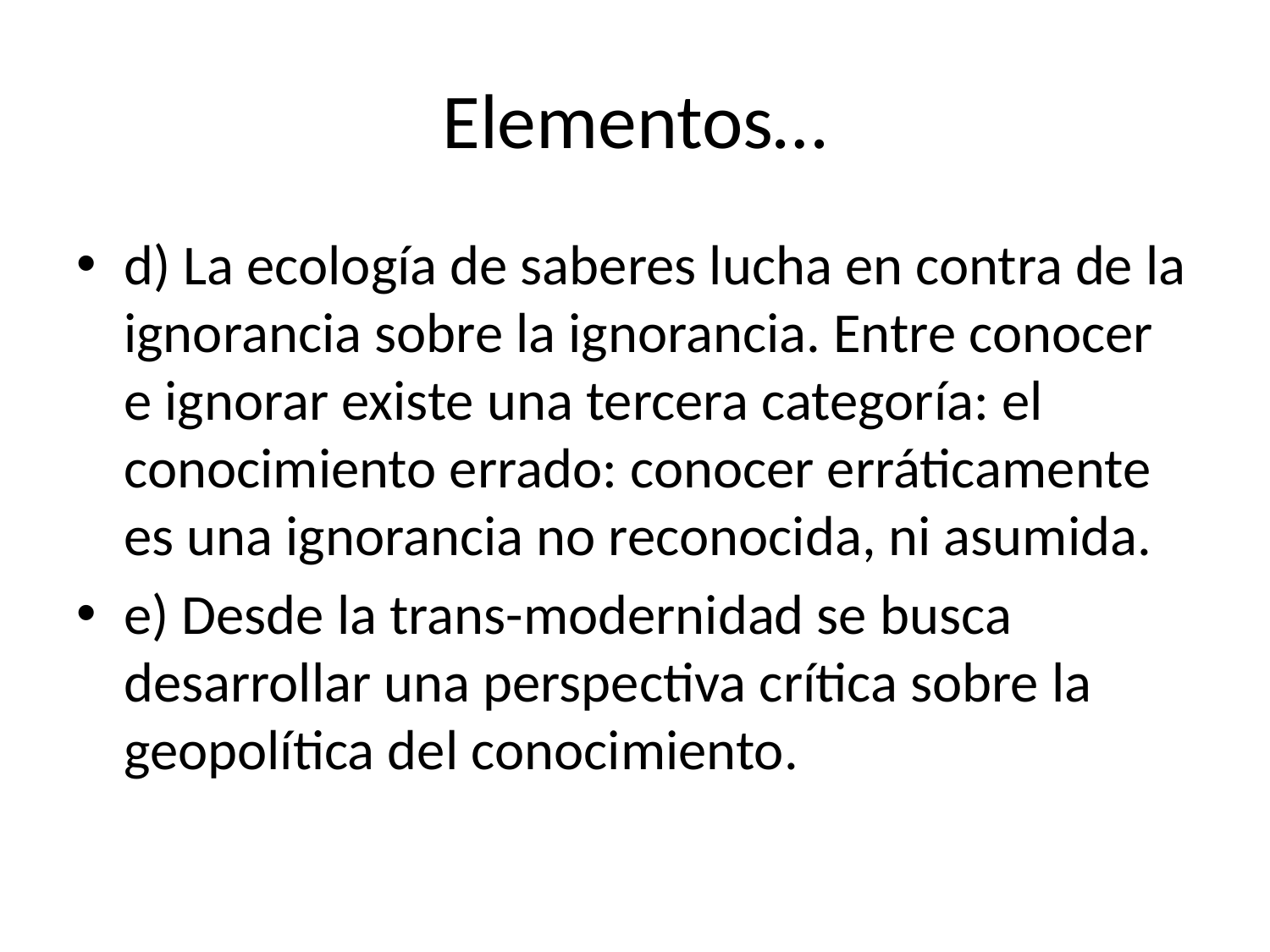

# Elementos…
d) La ecología de saberes lucha en contra de la ignorancia sobre la ignorancia. Entre conocer e ignorar existe una tercera categoría: el conocimiento errado: conocer erráticamente es una ignorancia no reconocida, ni asumida.
e) Desde la trans-modernidad se busca desarrollar una perspectiva crítica sobre la geopolítica del conocimiento.